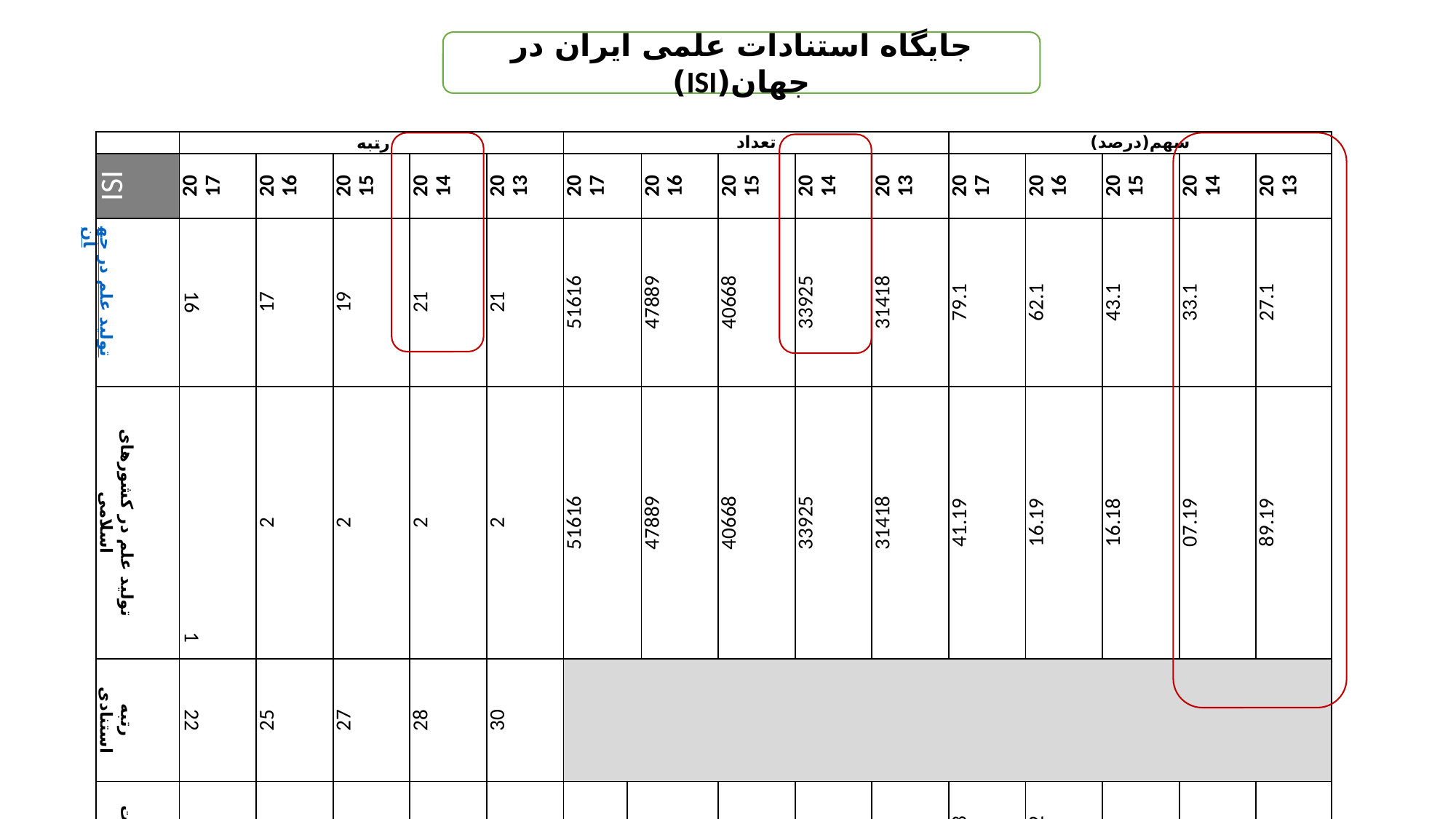

جایگاه استنادات علمی ایران در جهان(ISI)
|  | رتبه |  |  |  |  | تعداد |  |  |  |  |  | سهم(درصد) |  |  |  |  |
| --- | --- | --- | --- | --- | --- | --- | --- | --- | --- | --- | --- | --- | --- | --- | --- | --- |
| ISI | 2017 | 2016 | 2015 | 2014 | 2013 | 2017 |  | 2016 | 2015 | 2014 | 2013 | 2017 | 2016 | 2015 | 2014 | 2013 |
| تولید علم در جهان | 16 | 17 | 19 | 21 | 21 | 51616 |  | 47889 | 40668 | 33925 | 31418 | 79.1 | 62.1 | 43.1 | 33.1 | 27.1 |
| تولید علم در کشورهای اسلامی | 1 | 2 | 2 | 2 | 2 | 51616 |  | 47889 | 40668 | 33925 | 31418 | 41.19 | 16.19 | 16.18 | 07.19 | 89.19 |
| رتبه استنادی | 22 | 25 | 27 | 28 | 30 |  |  |  |  |  |  |  |  |  |  |  |
| مقالات داغ | 24 | 29 | 0 | 0 | 0 | 53 | 30 |  | 0 | 0 | 0 | 40.3 | 64.2 | 0 | 0 | 0 |
| مقالات پراستناد | 20 | 23 | 29 | 32 | 36 | 411 | 330 |  | 203 | 165 | 126 | 61.2 | 06.2 | 31.1 | 11.1 | 87.0 |
| مقالات برتر | 20 | 23 | 29 | 32 | 36 | 418 | 333 |  | 203 | 165 | 126 | 61.2 | 07.2 | 31.1 | 11.1 | 87.0 |
| مقالات برتر2 | 20 | 23 | 29 | 32 | 36 | 1611 | 1193 |  | 860 | 657 | 492 | 16.1 | 097. | 081. | 072. | 065. |
| مقالات کنفرانس | 38 | 35 | 31 | 29 | 31 | 3139 | 4189 |  | 4845 | 5054 | 3996 | 051. | 059. | 071. | 076. | 063. |
| اچ ایندکس | اچ ایندکس روزآمد (9 ژوئن2018) مساوی با 252 می‏باشد. |  |  |  |  | 243 | 212 |  | 192 | 174 | 154 |  |  |  |  |  |